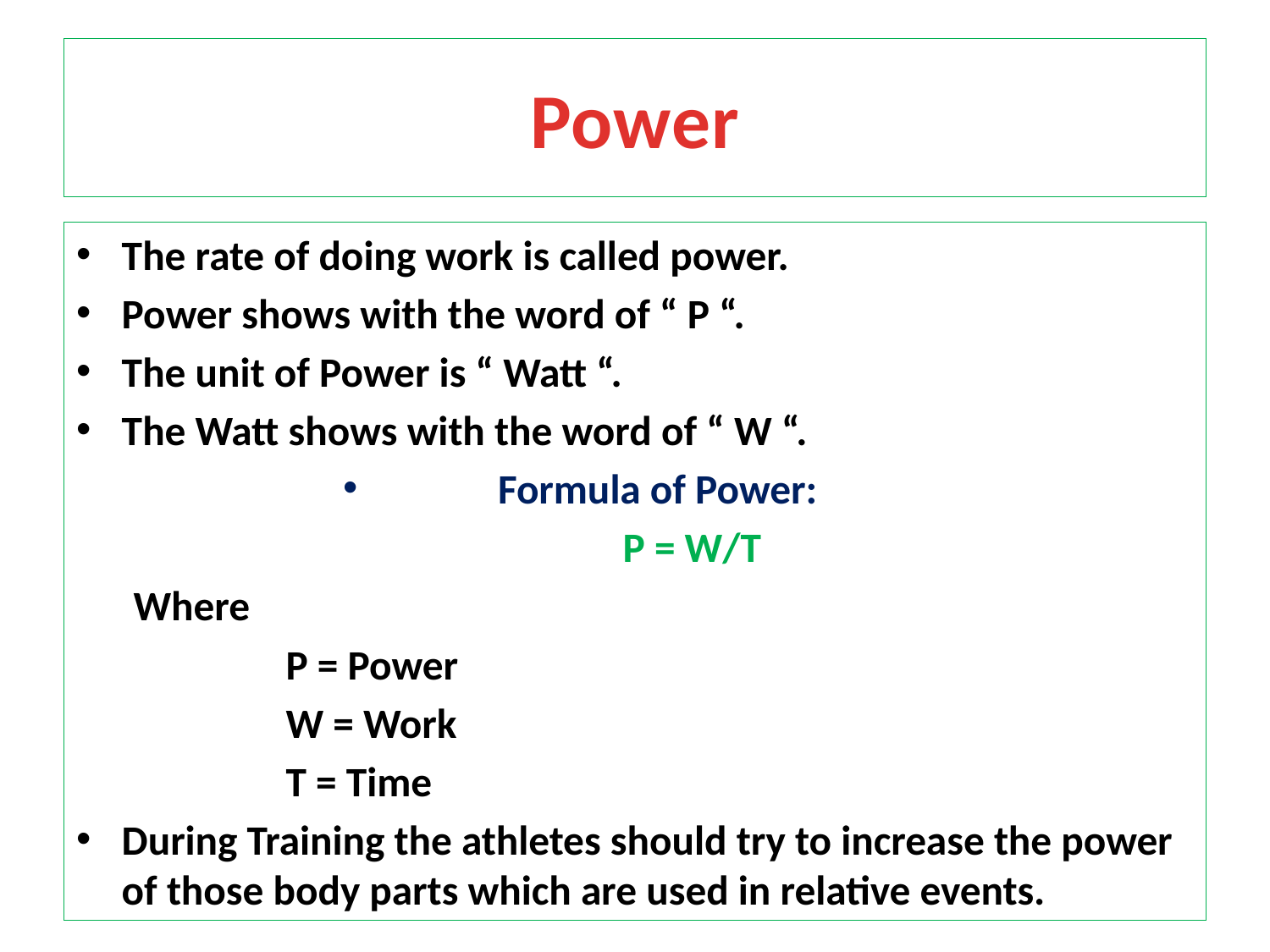

# Power
The rate of doing work is called power.
Power shows with the word of “ P “.
The unit of Power is “ Watt “.
The Watt shows with the word of “ W “.
Formula of Power:
            P = W/T
      Where
                      P = Power
                      W = Work
                      T = Time
During Training the athletes should try to increase the power of those body parts which are used in relative events.